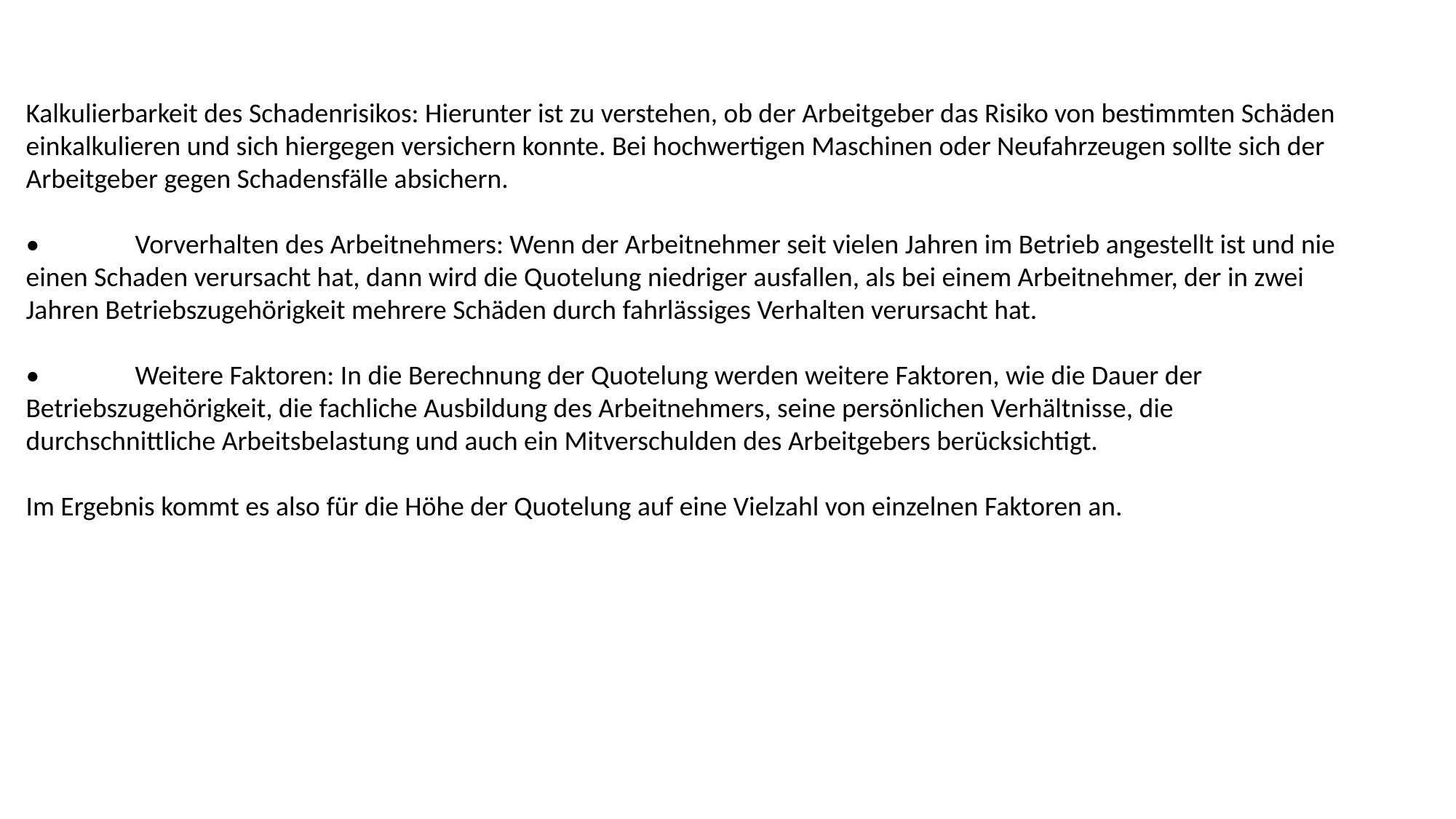

Kalkulierbarkeit des Schadenrisikos: Hierunter ist zu verstehen, ob der Arbeitgeber das Risiko von bestimmten Schäden einkalkulieren und sich hiergegen versichern konnte. Bei hochwertigen Maschinen oder Neufahrzeugen sollte sich der Arbeitgeber gegen Schadensfälle absichern.

•	Vorverhalten des Arbeitnehmers: Wenn der Arbeitnehmer seit vielen Jahren im Betrieb angestellt ist und nie einen Schaden verursacht hat, dann wird die Quotelung niedriger ausfallen, als bei einem Arbeitnehmer, der in zwei Jahren Betriebszugehörigkeit mehrere Schäden durch fahrlässiges Verhalten verursacht hat.

•	Weitere Faktoren: In die Berechnung der Quotelung werden weitere Faktoren, wie die Dauer der Betriebszugehörigkeit, die fachliche Ausbildung des Arbeitnehmers, seine persönlichen Verhältnisse, die durchschnittliche Arbeitsbelastung und auch ein Mitverschulden des Arbeitgebers berücksichtigt.

Im Ergebnis kommt es also für die Höhe der Quotelung auf eine Vielzahl von einzelnen Faktoren an.